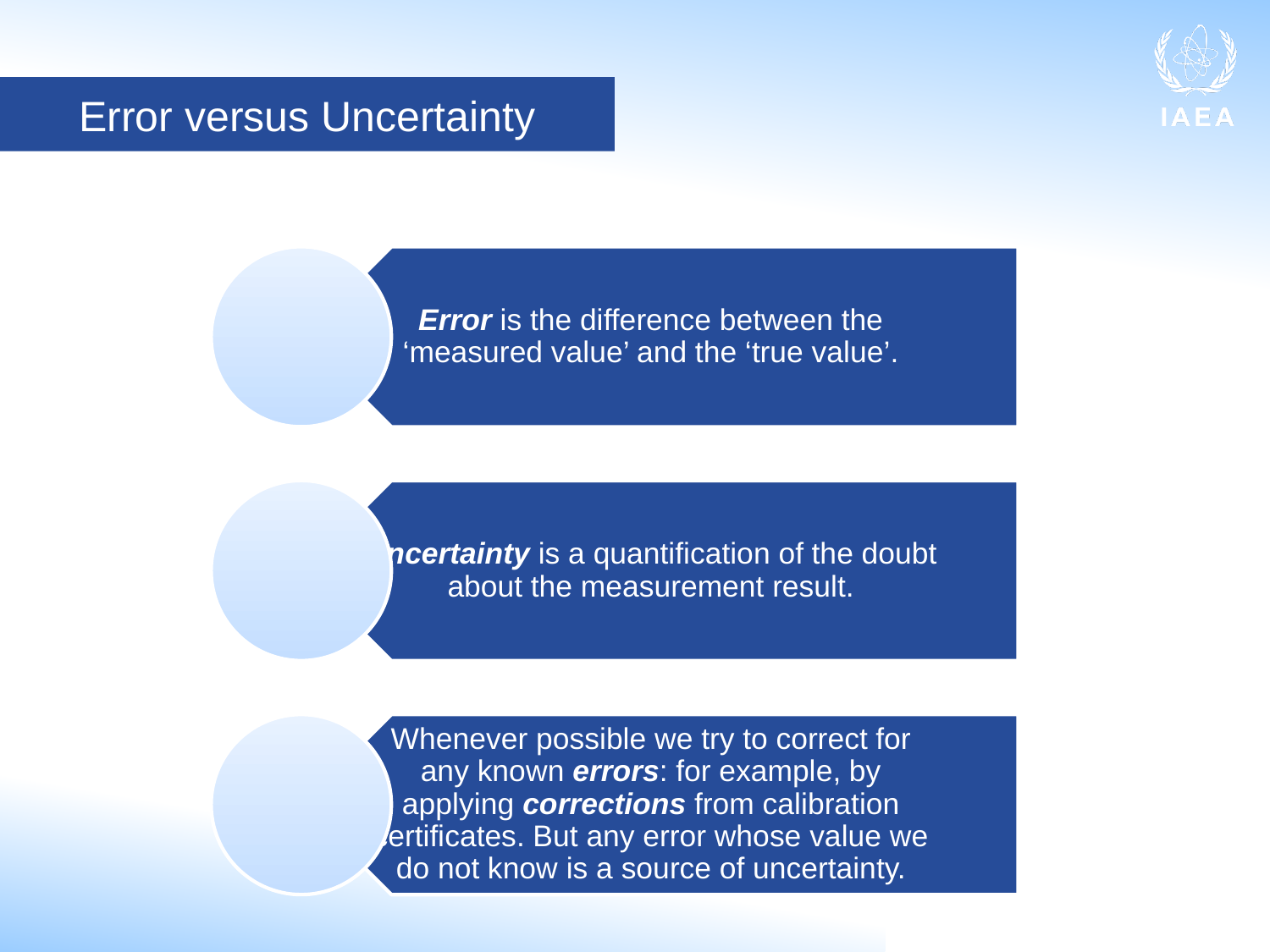

Error versus Uncertainty
Error is the difference between the ‘measured value’ and the ‘true value’.
Uncertainty is a quantification of the doubt about the measurement result.
Whenever possible we try to correct for any known errors: for example, by applying corrections from calibration certificates. But any error whose value we do not know is a source of uncertainty.